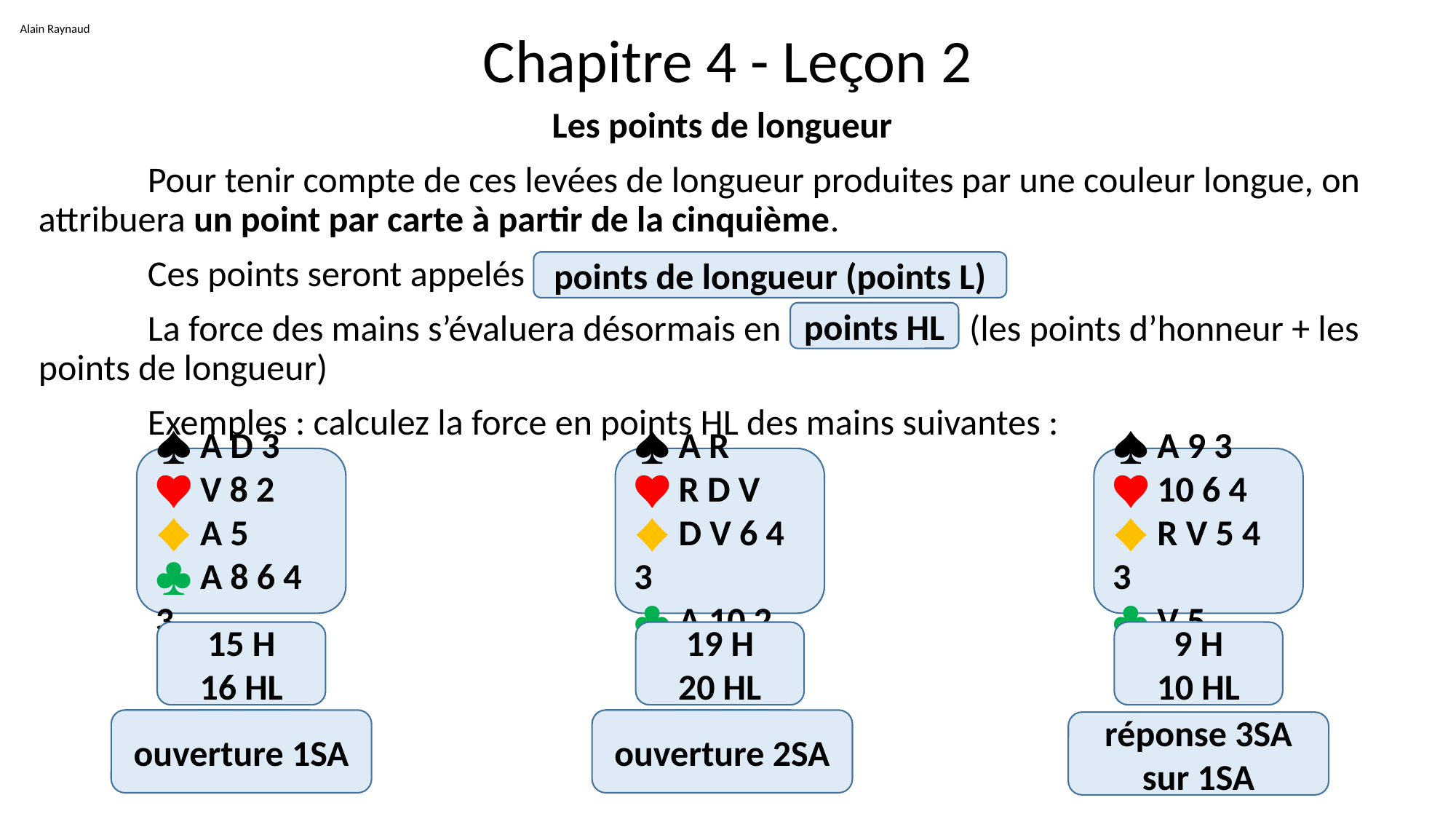

Alain Raynaud
# Chapitre 4 - Leçon 2
Les points de longueur
	Pour tenir compte de ces levées de longueur produites par une couleur longue, on attribuera un point par carte à partir de la cinquième.
	Ces points seront appelés
	La force des mains s’évaluera désormais en                       (les points d’honneur + les points de longueur)
	Exemples : calculez la force en points HL des mains suivantes :
points de longueur (points L)
points HL
♠ A D 3
♥ V 8 2
♦ A 5
♣ A 8 6 4 3
♠ A R
♥ R D V
♦ D V 6 4 3
♣ A 10 2
♠ A 9 3
♥ 10 6 4
♦ R V 5 4 3
♣ V 5
9 H
10 HL
19 H
20 HL
15 H
16 HL
ouverture 1SA
ouverture 2SA
réponse 3SA
sur 1SA